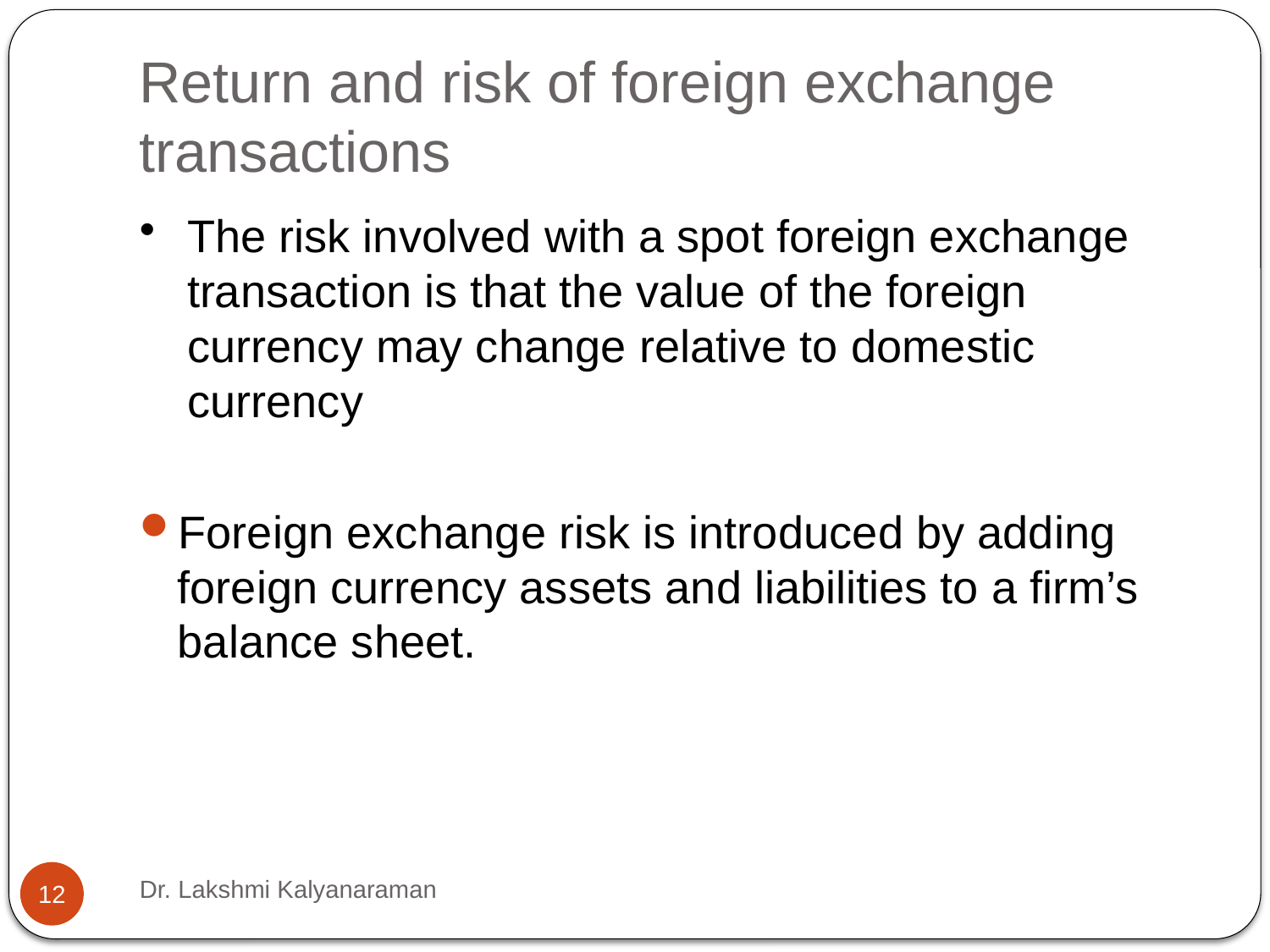

# Return and risk of foreign exchange transactions
The risk involved with a spot foreign exchange transaction is that the value of the foreign currency may change relative to domestic currency

Foreign exchange risk is introduced by adding foreign currency assets and liabilities to a firm’s balance sheet.
Dr. Lakshmi Kalyanaraman
12